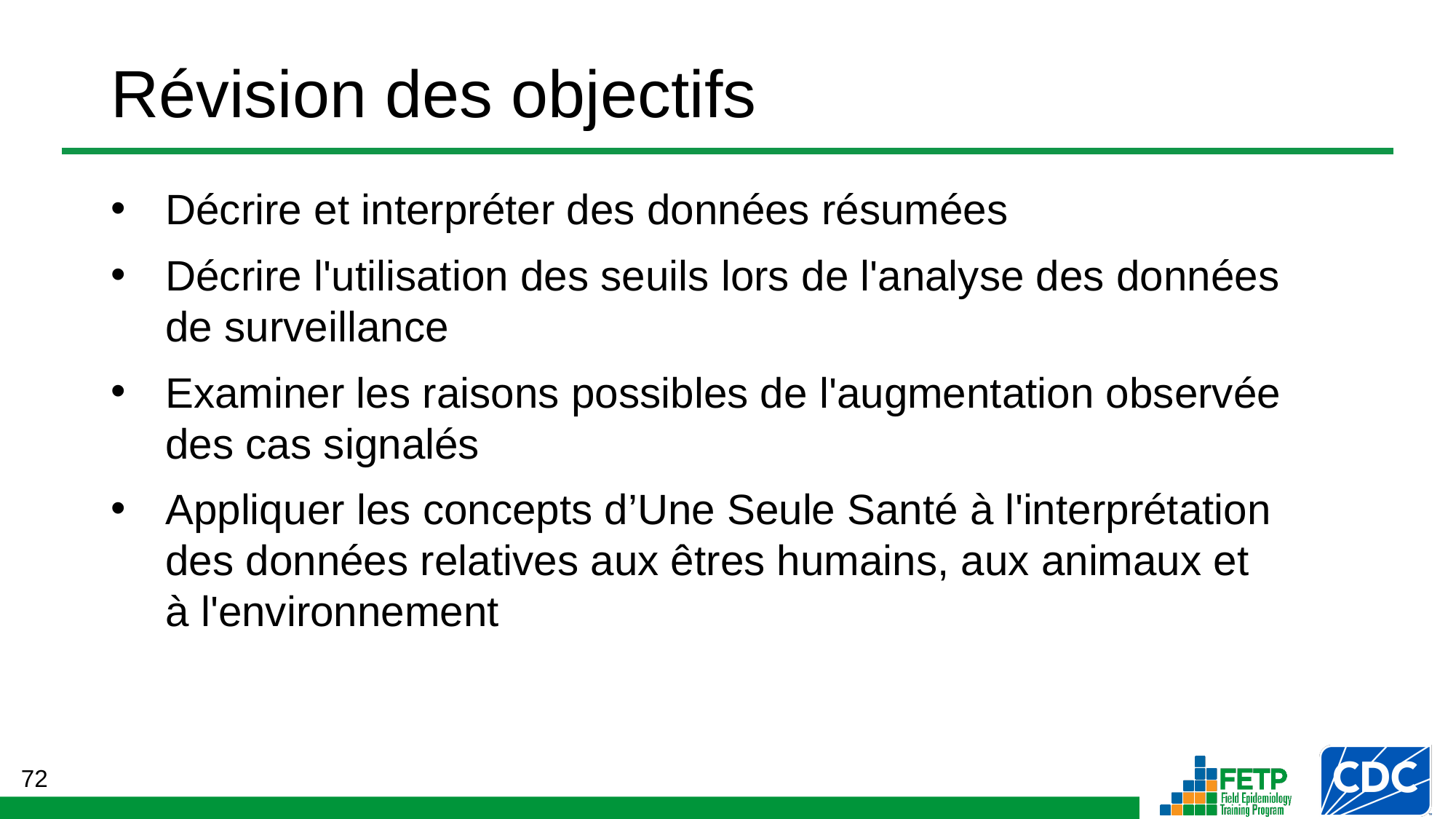

# Révision des objectifs
Décrire et interpréter des données résumées
Décrire l'utilisation des seuils lors de l'analyse des données de surveillance
Examiner les raisons possibles de l'augmentation observée des cas signalés
Appliquer les concepts d’Une Seule Santé à l'interprétation des données relatives aux êtres humains, aux animaux et
à l'environnement